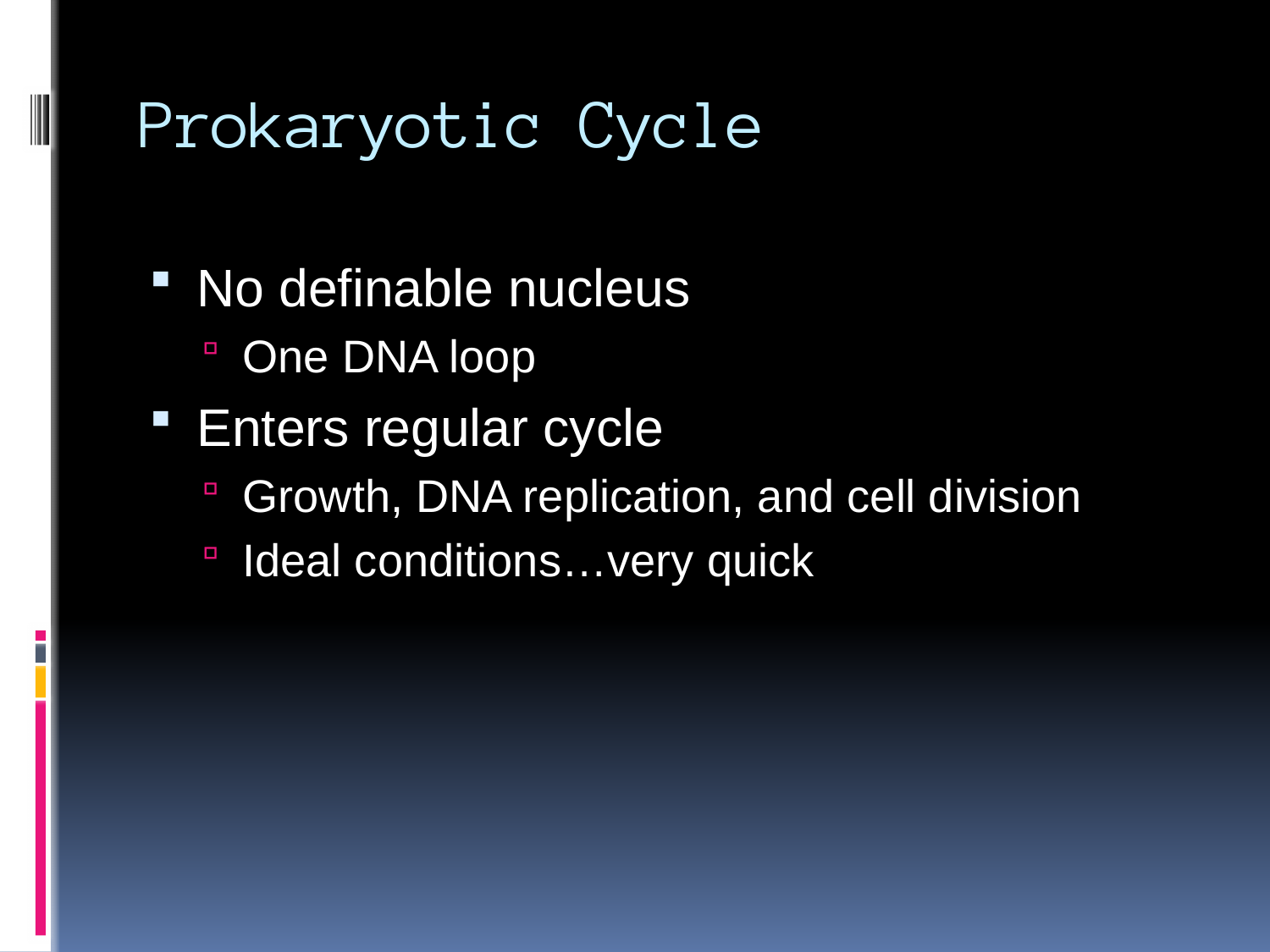

# Prokaryotic Cycle
No definable nucleus
One DNA loop
Enters regular cycle
Growth, DNA replication, and cell division
Ideal conditions…very quick